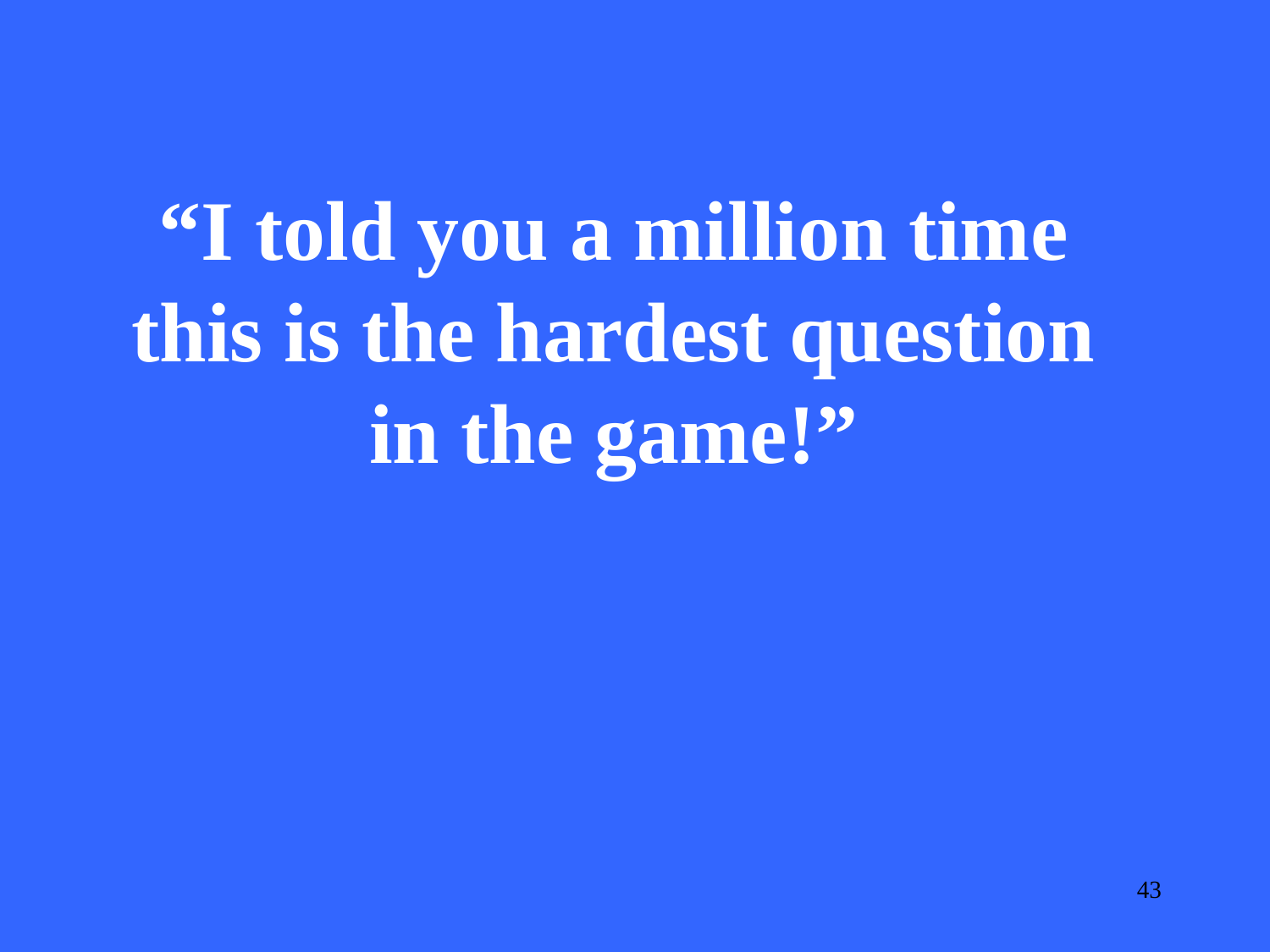

“I told you a million time this is the hardest question in the game!”

43